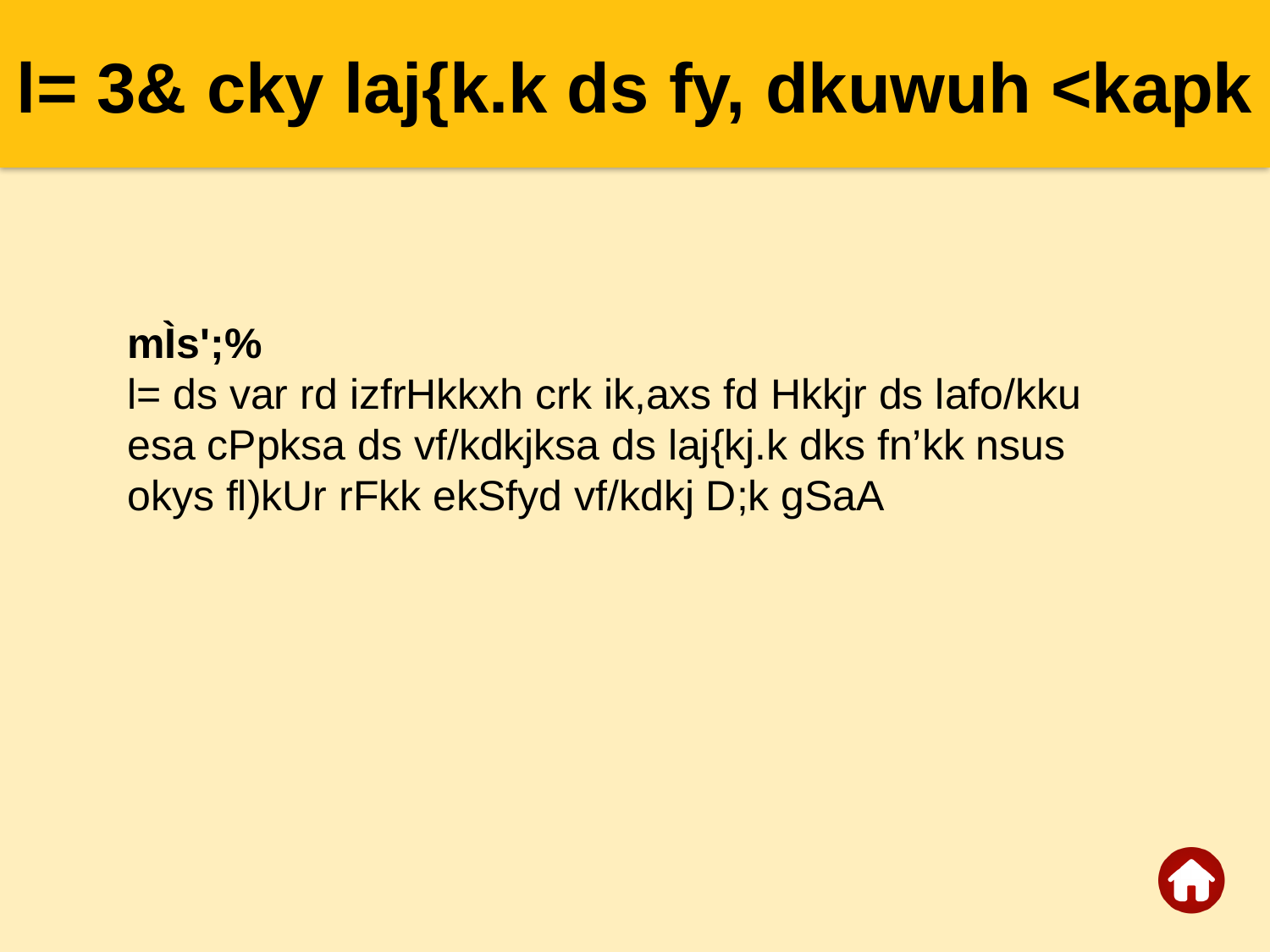

l= 3& cky laj{k.k ds fy, dkuwuh <kapk
mÌs';%
l= ds var rd izfrHkkxh crk ik,axs fd Hkkjr ds lafo/kku esa cPpksa ds vf/kdkjksa ds laj{kj.k dks fn’kk nsus okys fl)kUr rFkk ekSfyd vf/kdkj D;k gSaA